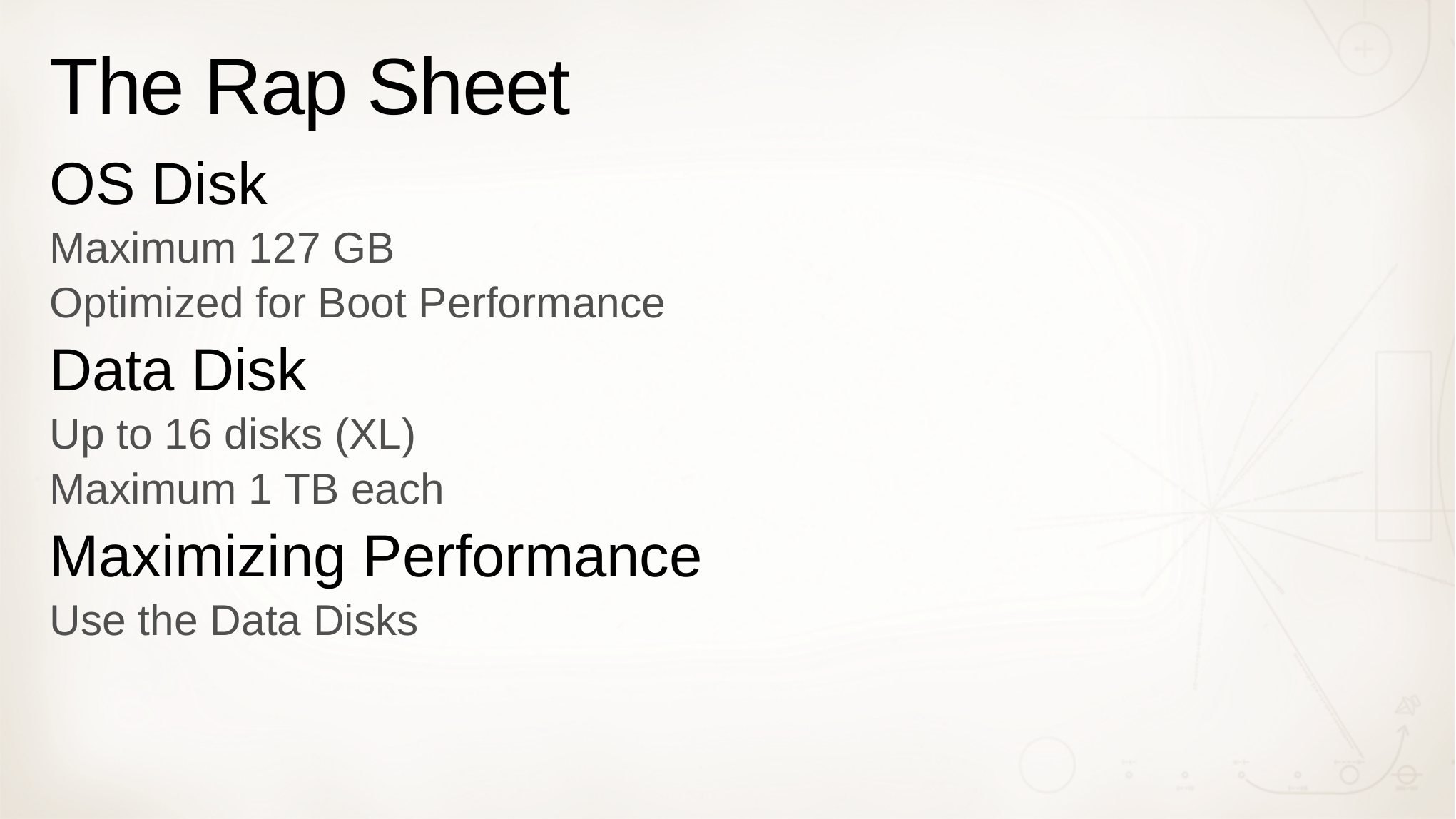

# The Rap Sheet
OS Disk
Maximum 127 GB
Optimized for Boot Performance
Data Disk
Up to 16 disks (XL)
Maximum 1 TB each
Maximizing Performance
Use the Data Disks